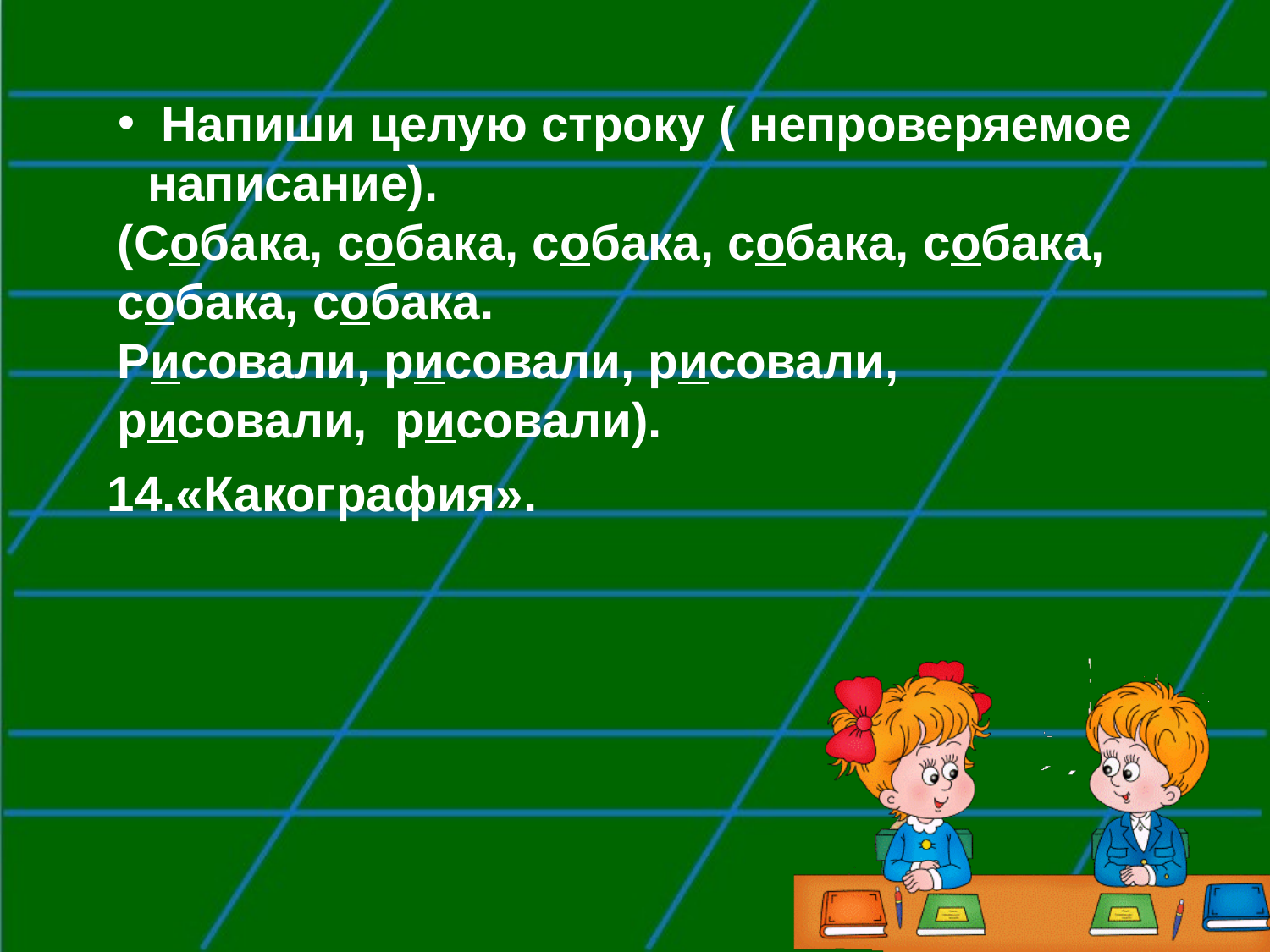

Напиши целую строку ( непроверяемое написание).
(Собака, собака, собака, собака, собака, собака, собака.
Рисовали, рисовали, рисовали,  рисовали,  рисовали).

14.«Какография».